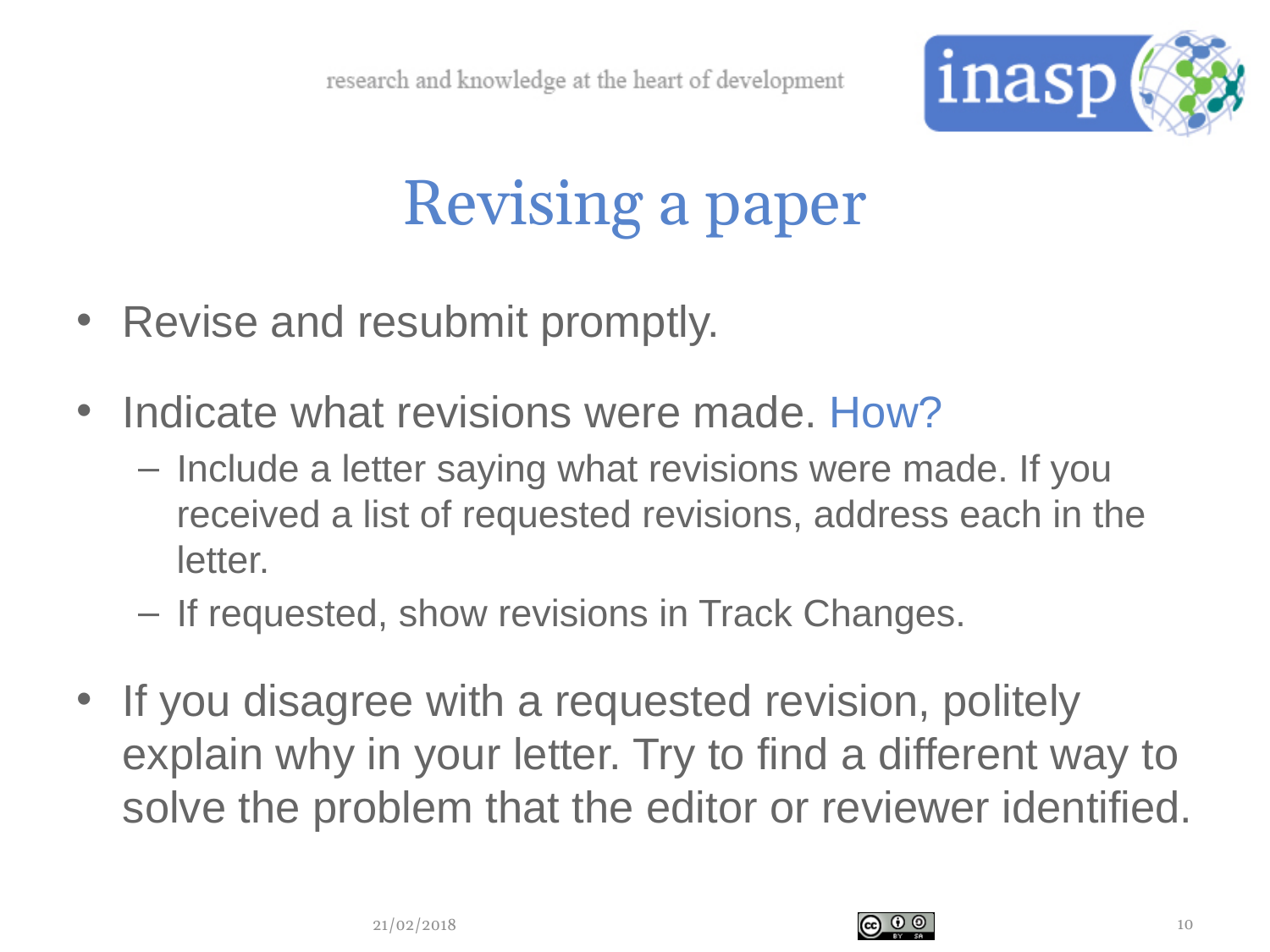

Revising a paper
Revise and resubmit promptly.

Indicate what revisions were made. How?
Include a letter saying what revisions were made. If you received a list of requested revisions, address each in the letter.
If requested, show revisions in Track Changes.

If you disagree with a requested revision, politely explain why in your letter. Try to find a different way to solve the problem that the editor or reviewer identified.
21/02/2018

10